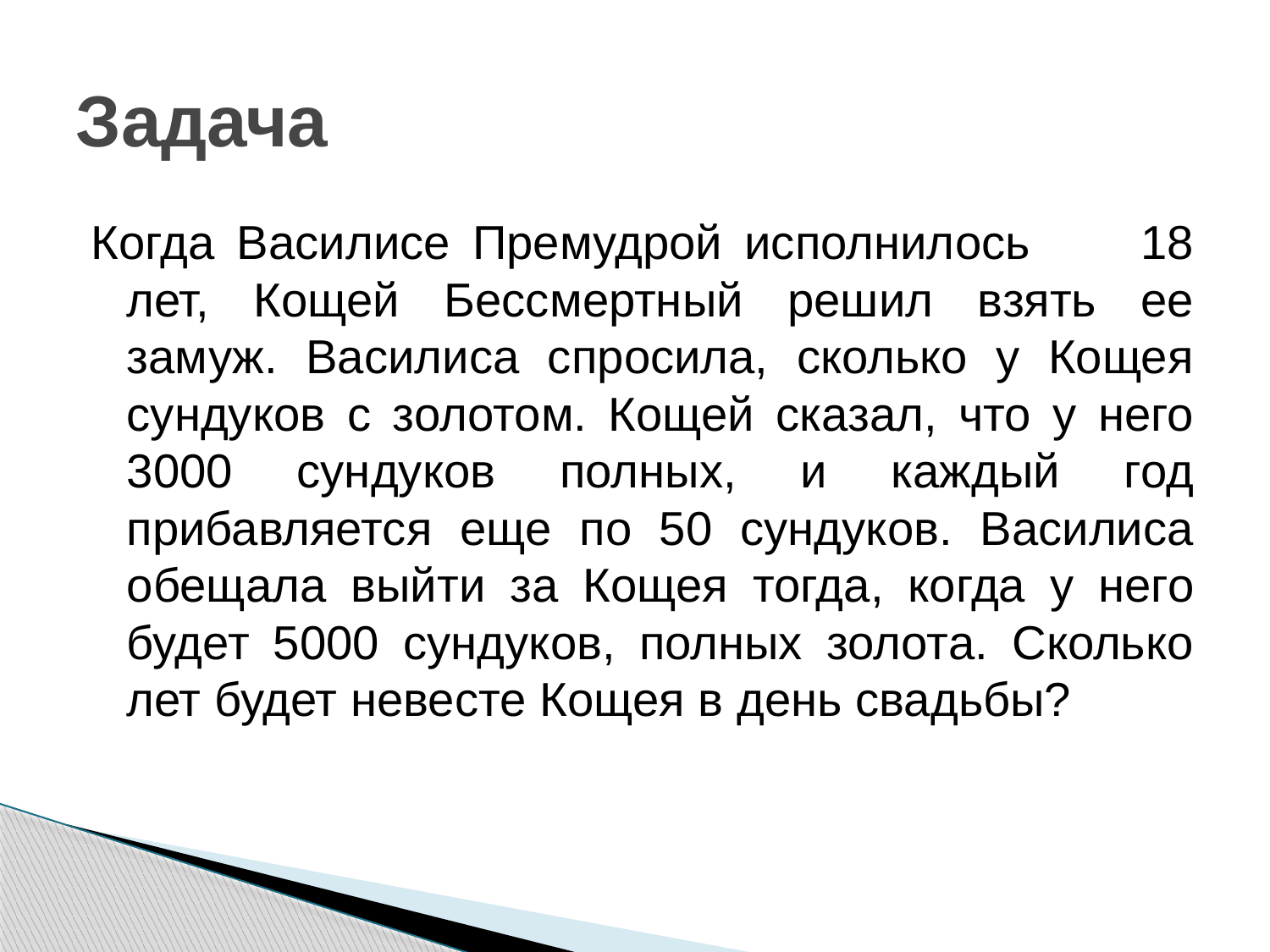

# Задача
Когда Василисе Премудрой исполнилось     18 лет, Кощей Бессмертный решил взять ее замуж. Василиса спросила, сколько у Кощея сундуков с золотом. Кощей сказал, что у него 3000 сундуков полных, и каждый год прибавляется еще по 50 сундуков. Василиса обещала выйти за Кощея тогда, когда у него будет 5000 сундуков, полных золота. Сколько лет будет невесте Кощея в день свадьбы?